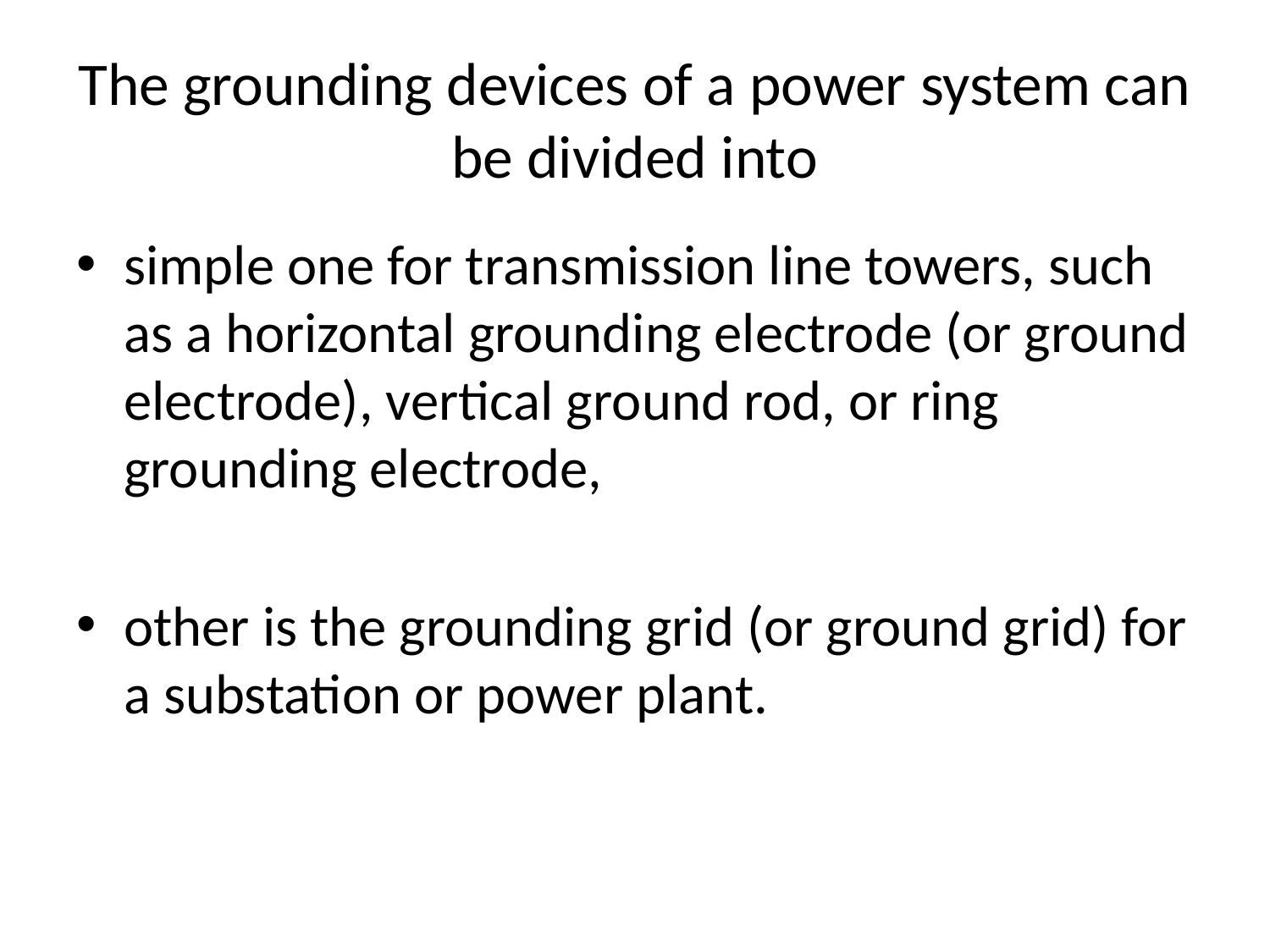

# The grounding devices of a power system can be divided into
simple one for transmission line towers, such as a horizontal grounding electrode (or ground electrode), vertical ground rod, or ring
grounding electrode,

other is the grounding grid (or ground grid) for a substation or power plant.